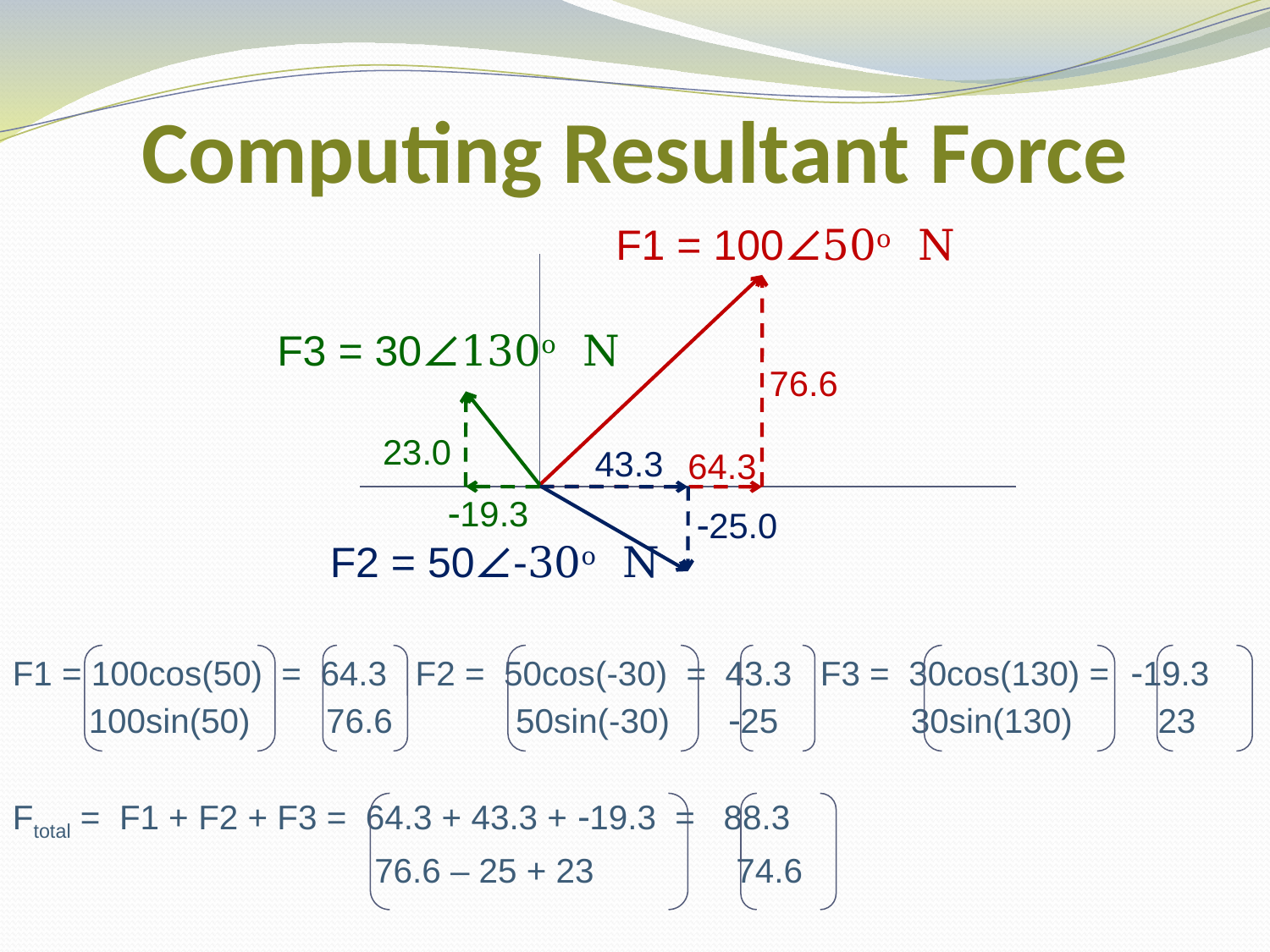

# Computing Resultant Force
F1 = 100∠50o  N
F3 = 30∠130o  N
76.6
23.0
43.3
64.3
−19.3
−25.0
F2 = 50∠-30o  N
F1 = 100cos(50)  =  64.3   F2 =  50cos(-30)  =  43.3   F3 =  30cos(130) =  −19.3
        100sin(50)        76.6             50sin(-30)      −25              30sin(130)         23

Ftotal =  F1 + F2 + F3 =  64.3 + 43.3 + −19.3  =   88.3
                                      76.6 – 25 + 23               74.6